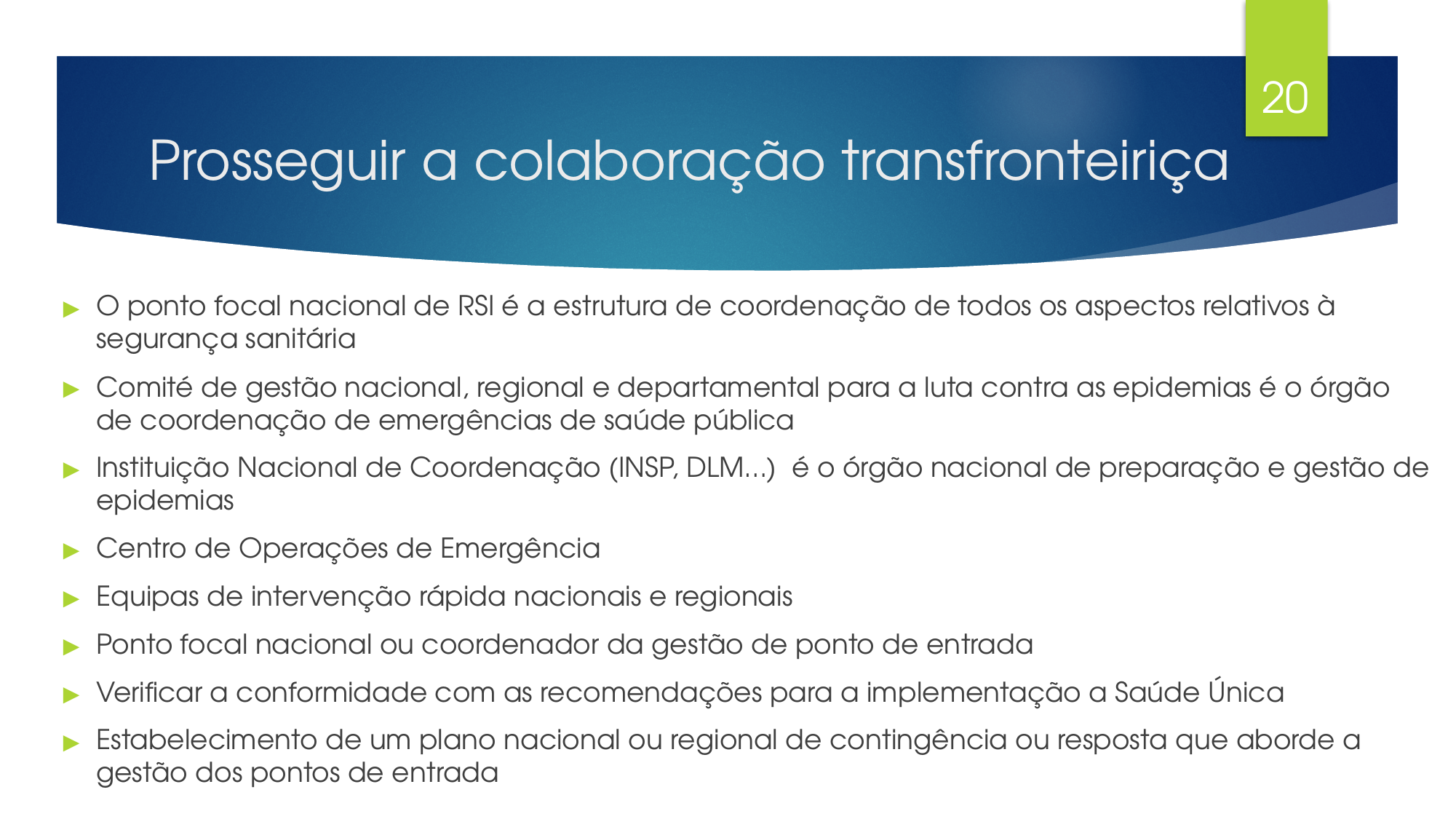

20
# Prosseguir a colaboração transfronteiriça
O ponto focal nacional de RSI é a estrutura de coordenação de todos os aspectos relativos à segurança sanitária
Comité de gestão nacional, regional e departamental para a luta contra as epidemias é o órgão de coordenação de emergências de saúde pública
Instituição Nacional de Coordenação (INSP, DLM…)  é o órgão nacional de preparação e gestão de epidemias
Centro de Operações de Emergência
Equipas de intervenção rápida nacionais e regionais
Ponto focal nacional ou coordenador da gestão de ponto de entrada
Verificar a conformidade com as recomendações para a implementação a Saúde Única
Estabelecimento de um plano nacional ou regional de contingência ou resposta que aborde a gestão dos pontos de entrada